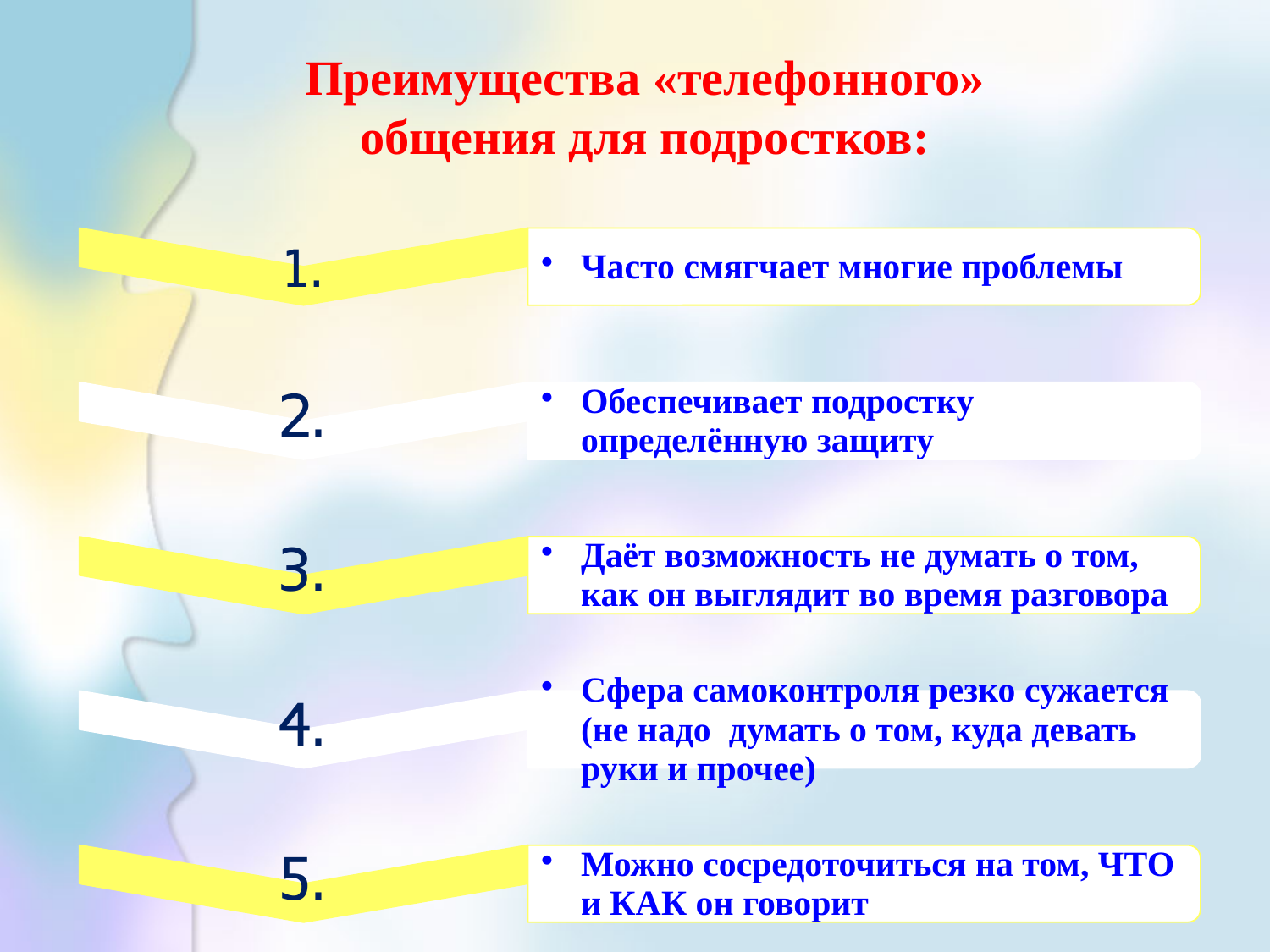

Преимущества «телефонного» общения для подростков:
1.
Часто смягчает многие проблемы
2.
Обеспечивает подростку определённую защиту
3.
Даёт возможность не думать о том, как он выглядит во время разговора
Сфера самоконтроля резко сужается (не надо  думать о том, куда девать руки и прочее)
4.
Можно сосредоточиться на том, ЧТО и КАК он говорит
5.